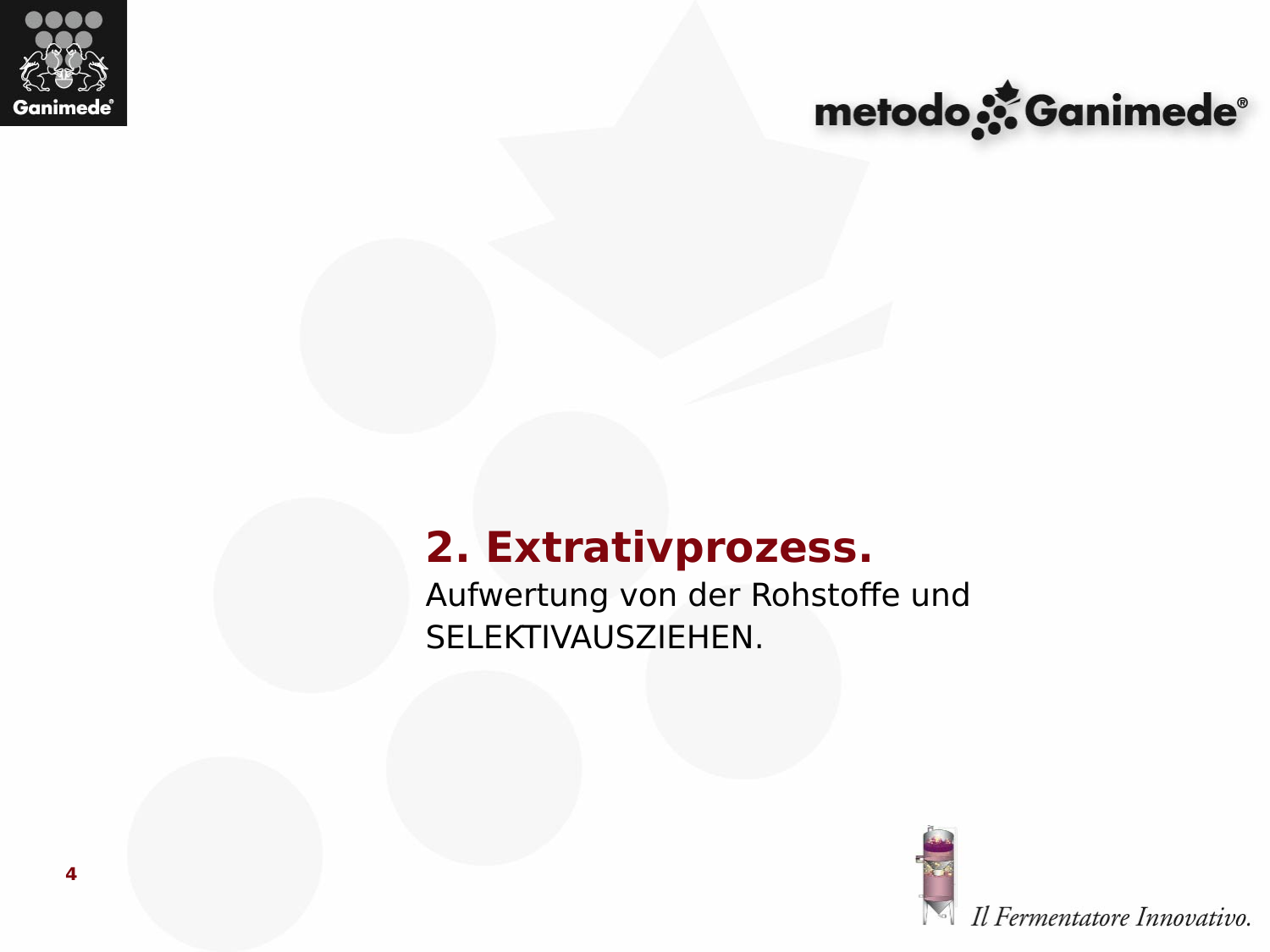

# 2. Extrativprozess. Aufwertung von der Rohstoffe und SELEKTIVAUSZIEHEN.
4